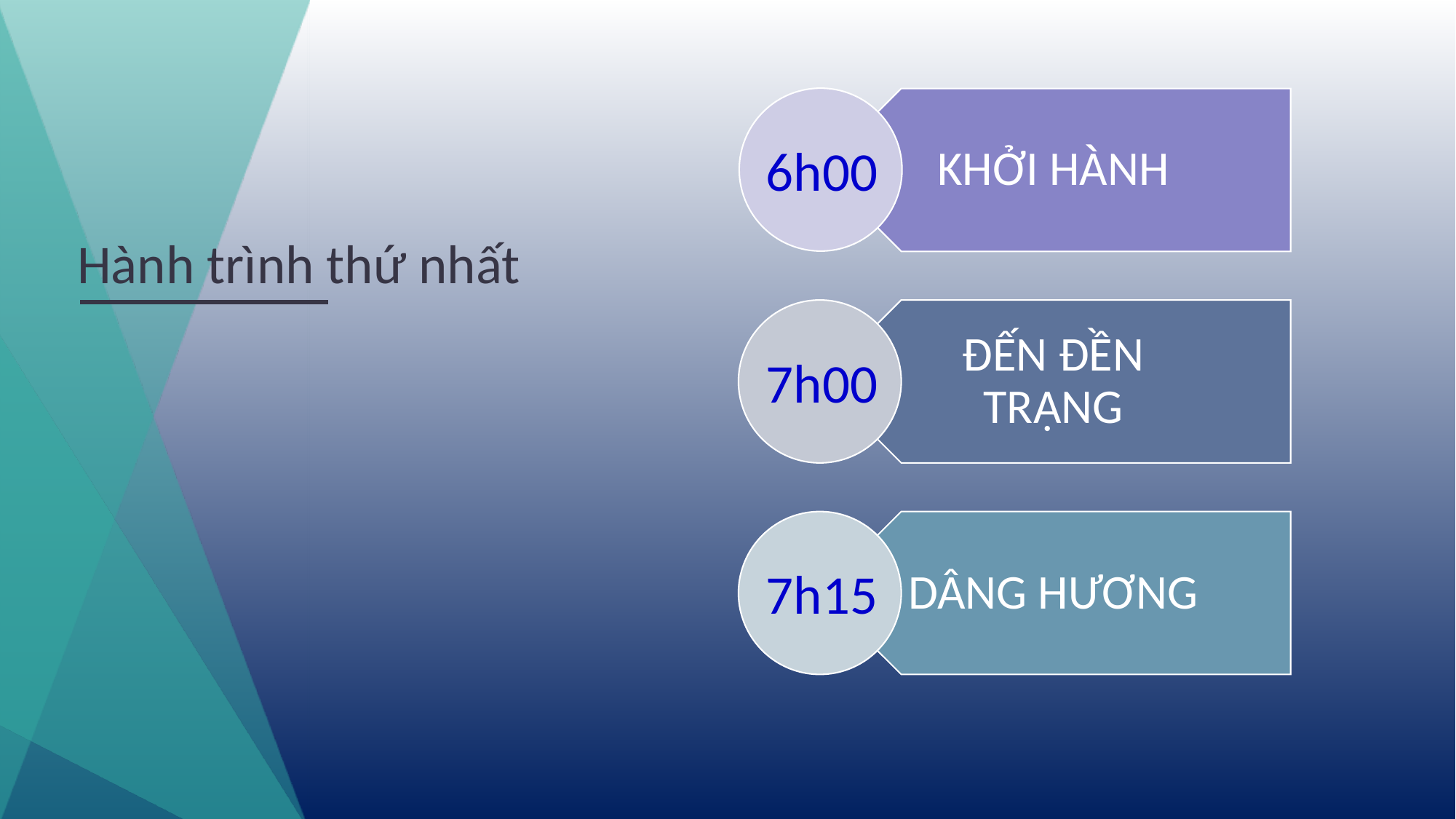

KHỞI HÀNH
ĐẾN ĐỀN TRẠNG
DÂNG HƯƠNG
6h00
# Hành trình thứ nhất
7h00
7h15